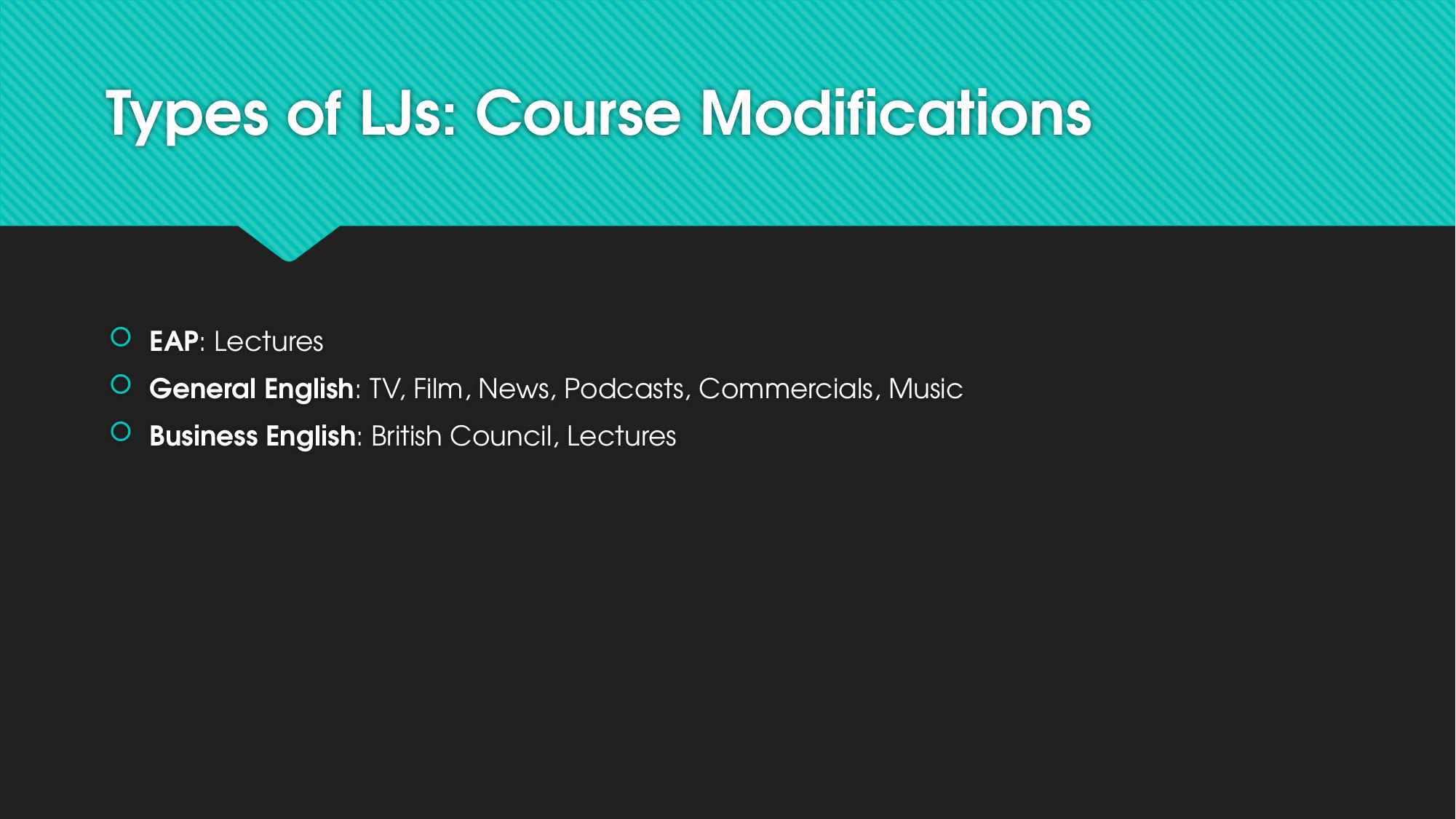

# Types of LJs: Course Modifications
EAP: Lectures
General English: TV, Film, News, Podcasts, Commercials, Music
Business English: British Council, Lectures